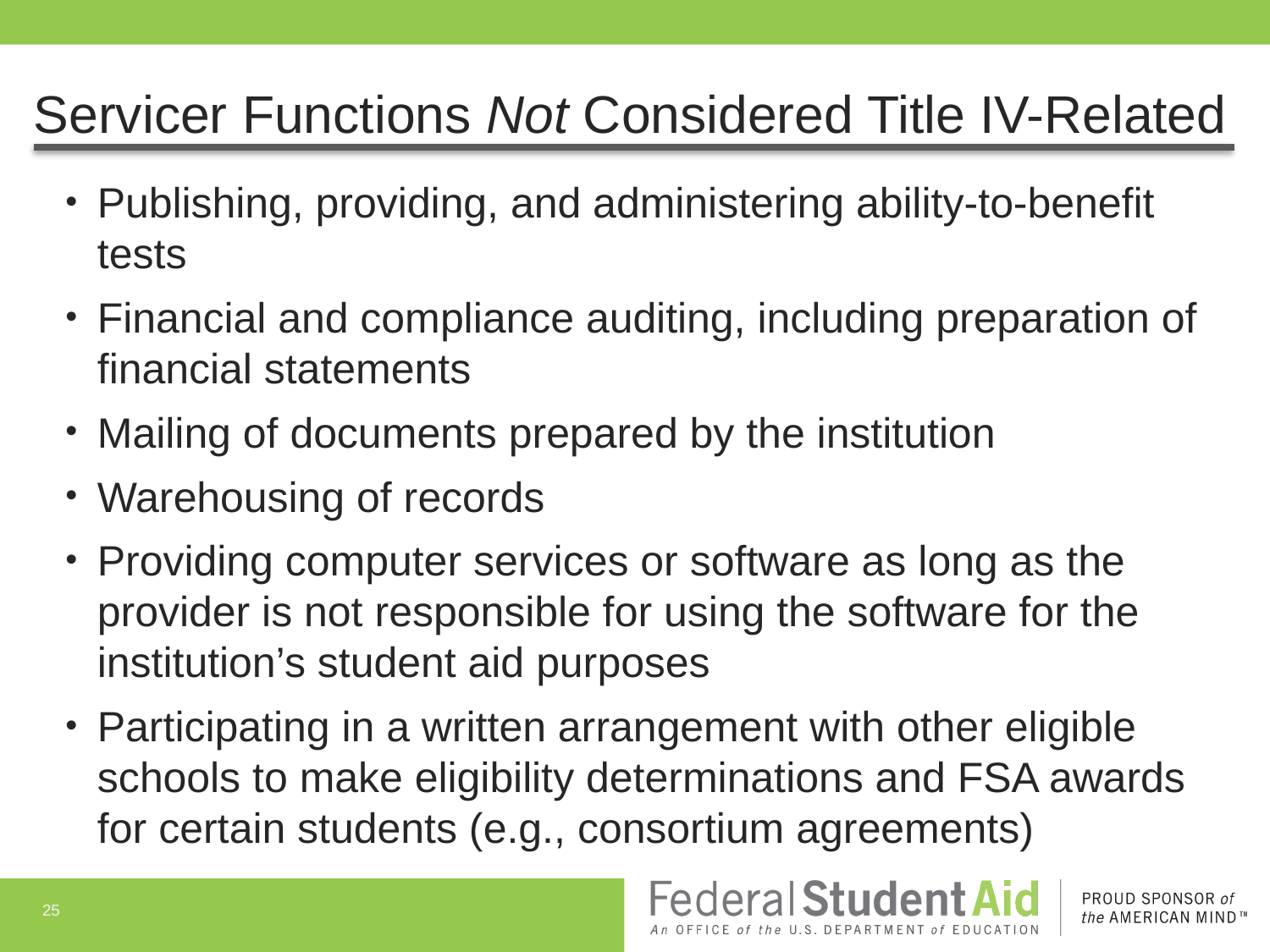

# Servicer Functions Not Considered Title IV-Related
Publishing, providing, and administering ability-to-benefit tests

Financial and compliance auditing, including preparation of financial statements

Mailing of documents prepared by the institution

Warehousing of records

Providing computer services or software as long as the provider is not responsible for using the software for the institution’s student aid purposes

Participating in a written arrangement with other eligible schools to make eligibility determinations and FSA awards for certain students (e.g., consortium agreements)

25